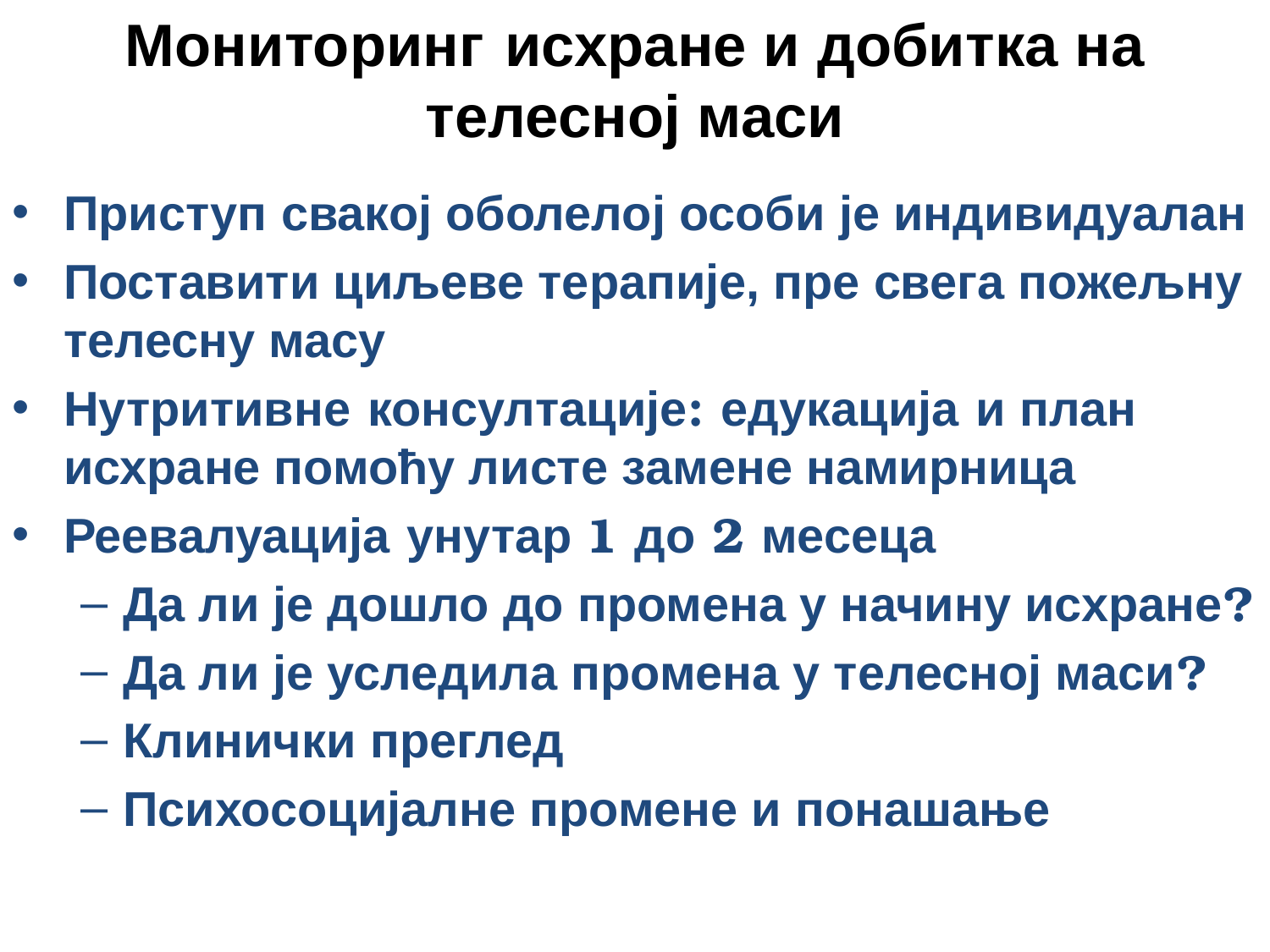

# Мониторинг исхране и добитка на телесној маси
Приступ свакој оболелој особи је индивидуалан
Поставити циљеве терапије, пре свега пожељну телесну масу
Нутритивне консултације: едукација и план исхране помоћу листе замене намирница
Реевалуација унутар 1 до 2 месеца
Да ли је дошло до промена у начину исхране?
Да ли је уследила промена у телесној маси?
Клинички преглед
Психосоцијалне промене и понашање